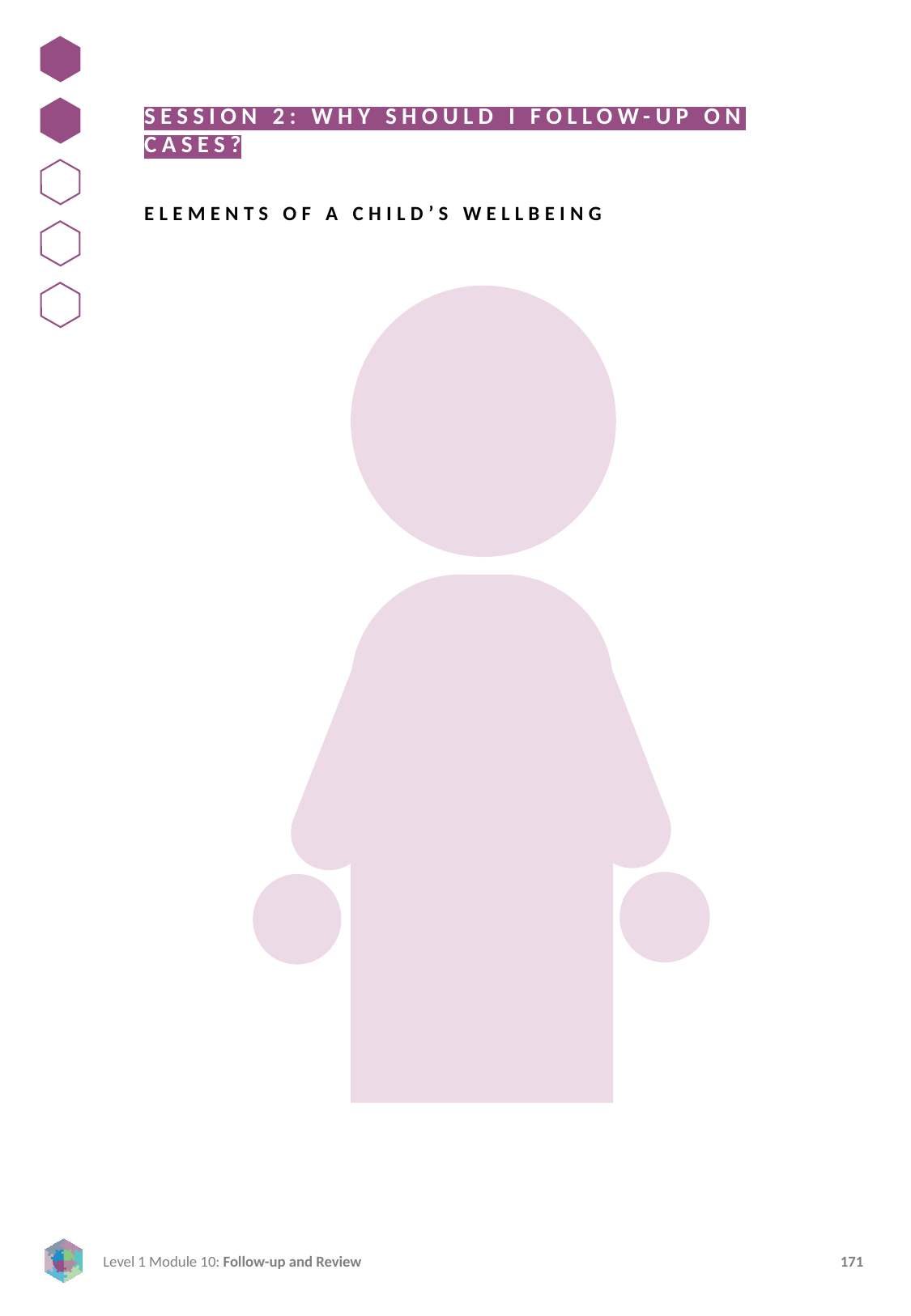

SESSION 2: WHY SHOULD I FOLLOW-UP ON CASES?

ELEMENTS OF A CHILD’S WELLBEING